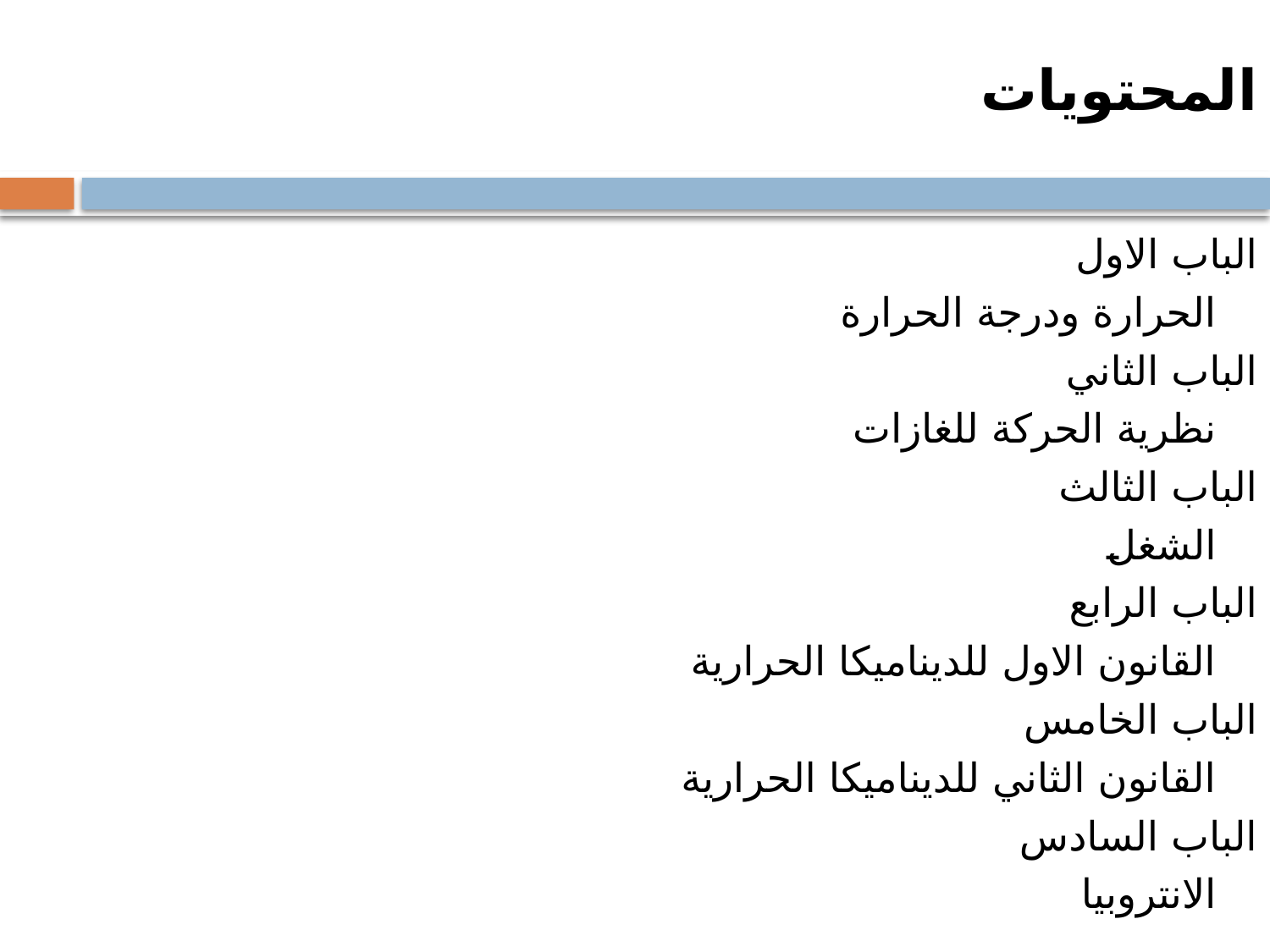

المحتويات
الباب الاول
		الحرارة ودرجة الحرارة
الباب الثاني
		نظرية الحركة للغازات
الباب الثالث
		الشغل
الباب الرابع
		القانون الاول للديناميكا الحرارية
الباب الخامس
		القانون الثاني للديناميكا الحرارية
الباب السادس
		الانتروبيا